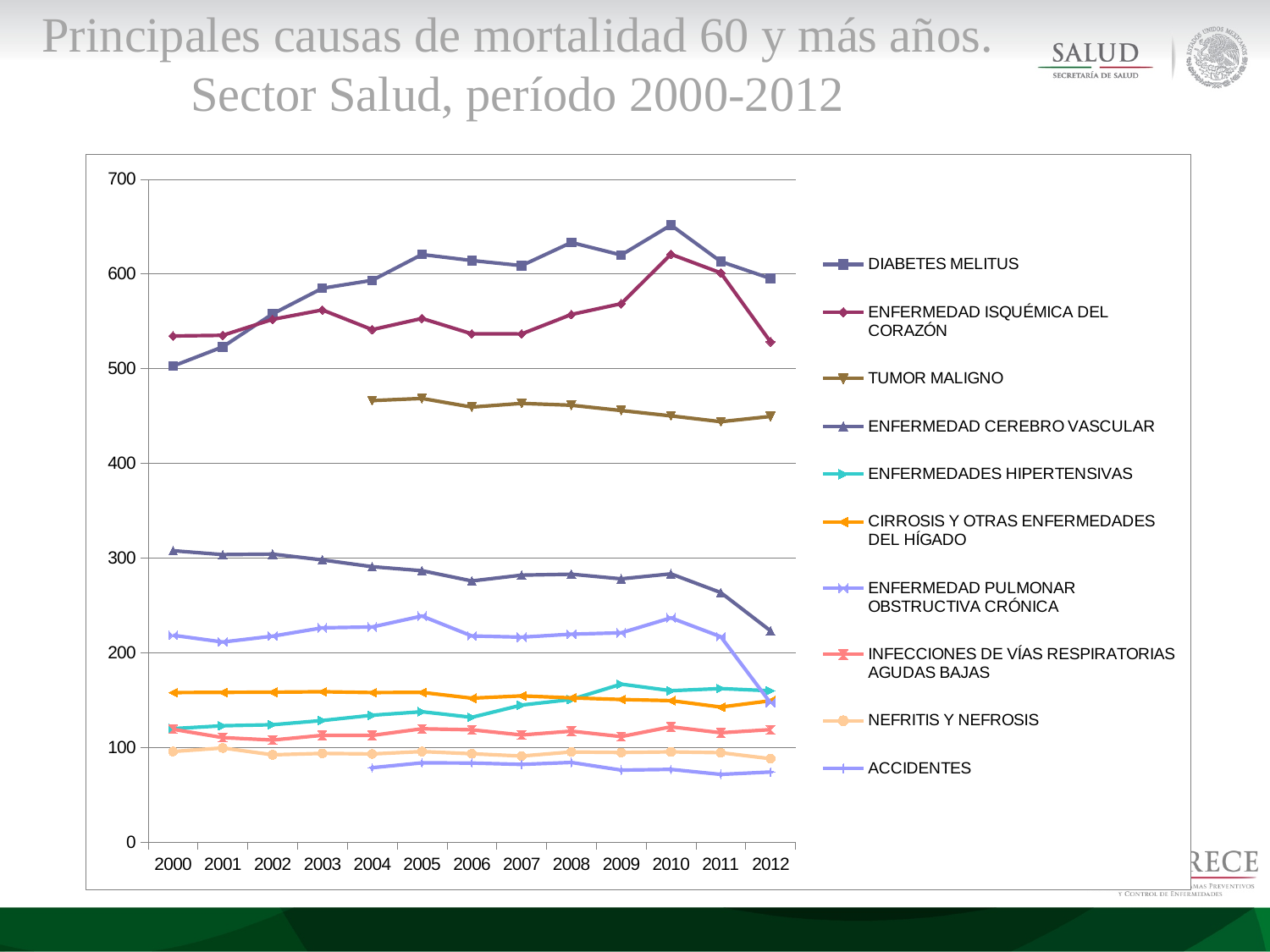

Principales causas de mortalidad 60 y más años. Sector Salud, período 2000-2012

### Chart

| Category | DIABETES MELITUS | ENFERMEDAD ISQUÉMICA DEL CORAZÓN | TUMOR MALIGNO | ENFERMEDAD CEREBRO VASCULAR | ENFERMEDADES HIPERTENSIVAS | CIRROSIS Y OTRAS ENFERMEDADES DEL HÍGADO | ENFERMEDAD PULMONAR OBSTRUCTIVA CRÓNICA | INFECCIONES DE VÍAS RESPIRATORIAS AGUDAS BAJAS | NEFRITIS Y NEFROSIS | ACCIDENTES |
|---|---|---|---|---|---|---|---|---|---|---|
| 2000 | 502.7 | 534.5 | None | 307.8 | 120.0 | 158.0 | 218.5 | 119.3 | 95.8 | None |
| 2001 | 523.0 | 535.2 | None | 303.7 | 123.0 | 158.2 | 211.4 | 110.5 | 99.5 | None |
| 2002 | 557.8 | 552.0 | None | 304.2 | 124.1 | 158.4 | 217.6 | 107.9 | 92.3 | None |
| 2003 | 584.9 | 562.0 | None | 298.1 | 128.5 | 158.9 | 226.4 | 112.9 | 93.8 | None |
| 2004 | 593.3 | 541.2 | 466.2716670364575 | 290.8999999999997 | 134.1 | 158.0 | 227.3 | 112.8 | 93.2 | 78.67982650924635 |
| 2005 | 620.5 | 553.0 | 468.554327139599 | 286.7 | 137.8 | 158.2 | 238.8 | 119.8 | 95.7 | 83.8202606308021 |
| 2006 | 614.2 | 536.8 | 459.4147704990756 | 275.8999999999997 | 131.9 | 152.1 | 217.8 | 118.7 | 93.4 | 83.58841960235875 |
| 2007 | 608.8 | 536.7 | 463.3186713177327 | 282.0 | 144.8 | 154.5 | 216.5 | 113.3 | 91.0 | 82.16391690476068 |
| 2008 | 633.2 | 557.2 | 461.3920267610983 | 283.0 | 150.7 | 152.4 | 219.7 | 117.3 | 95.3 | 84.22816693927155 |
| 2009 | 620.0 | 568.6 | 455.7918055611985 | 278.1 | 166.9 | 150.7 | 221.1 | 111.6 | 94.7 | 76.16418092387644 |
| 2010 | 651.6 | 620.8 | 450.16500394230303 | 283.3999999999997 | 160.0 | 149.5 | 236.9 | 121.9 | 95.4 | 76.91389517877774 |
| 2011 | 613.1 | 601.1 | 444.05663808145204 | 263.6 | 162.2 | 142.7 | 217.0 | 115.6 | 94.5 | 71.61254575100948 |
| 2012 | 595.2 | 528.3 | 449.5560757679888 | 223.2 | 159.9 | 149.4 | 147.1 | 118.9 | 88.2 | 74.15490443628636 |